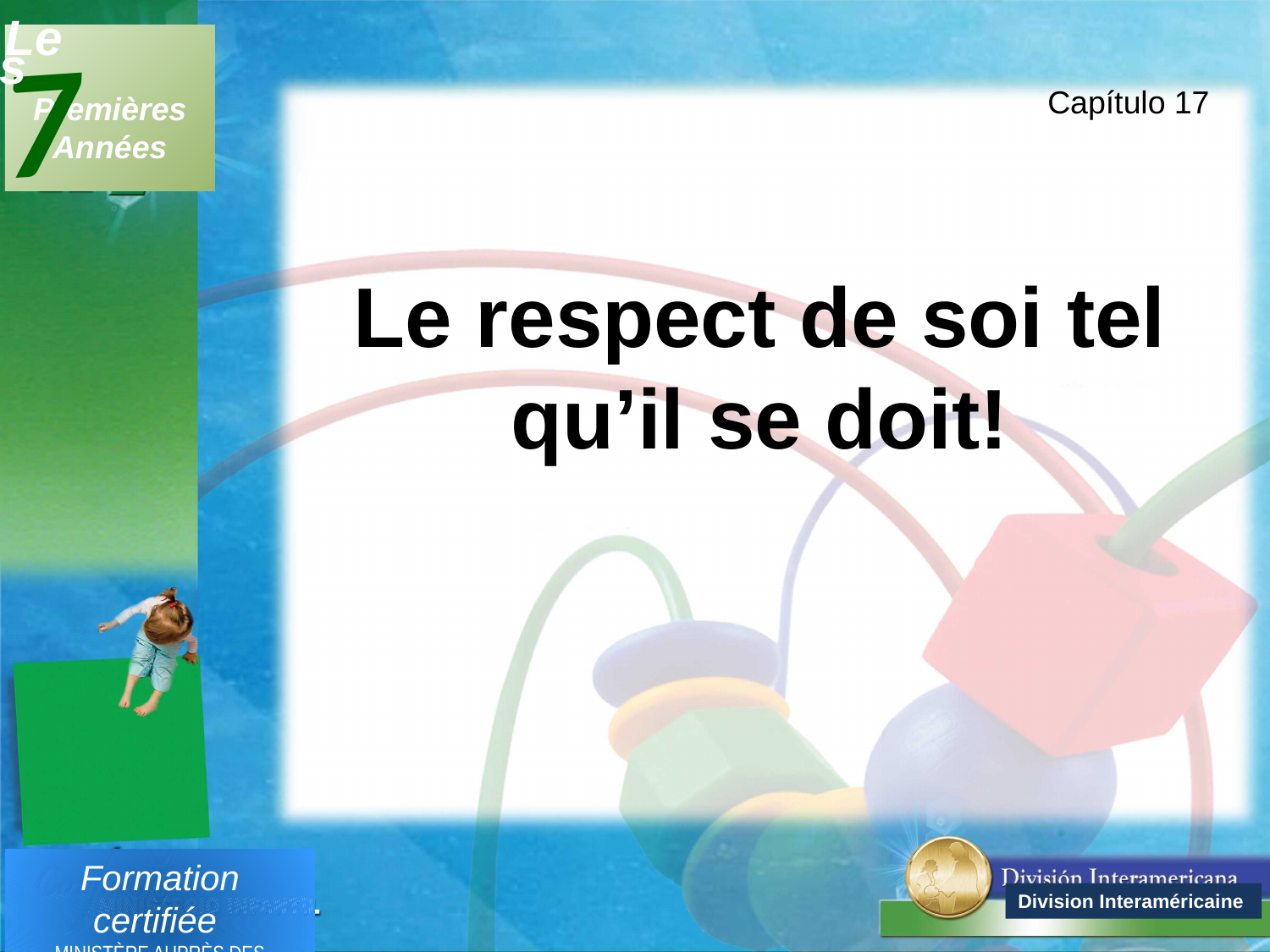

7
Les
         Premières
Années
Formation certifiée
MINISTÈRE AUPRÈS DES ENFANTS
Division Interaméricaine
Capítulo 17
Le respect de soi tel qu’il se doit!